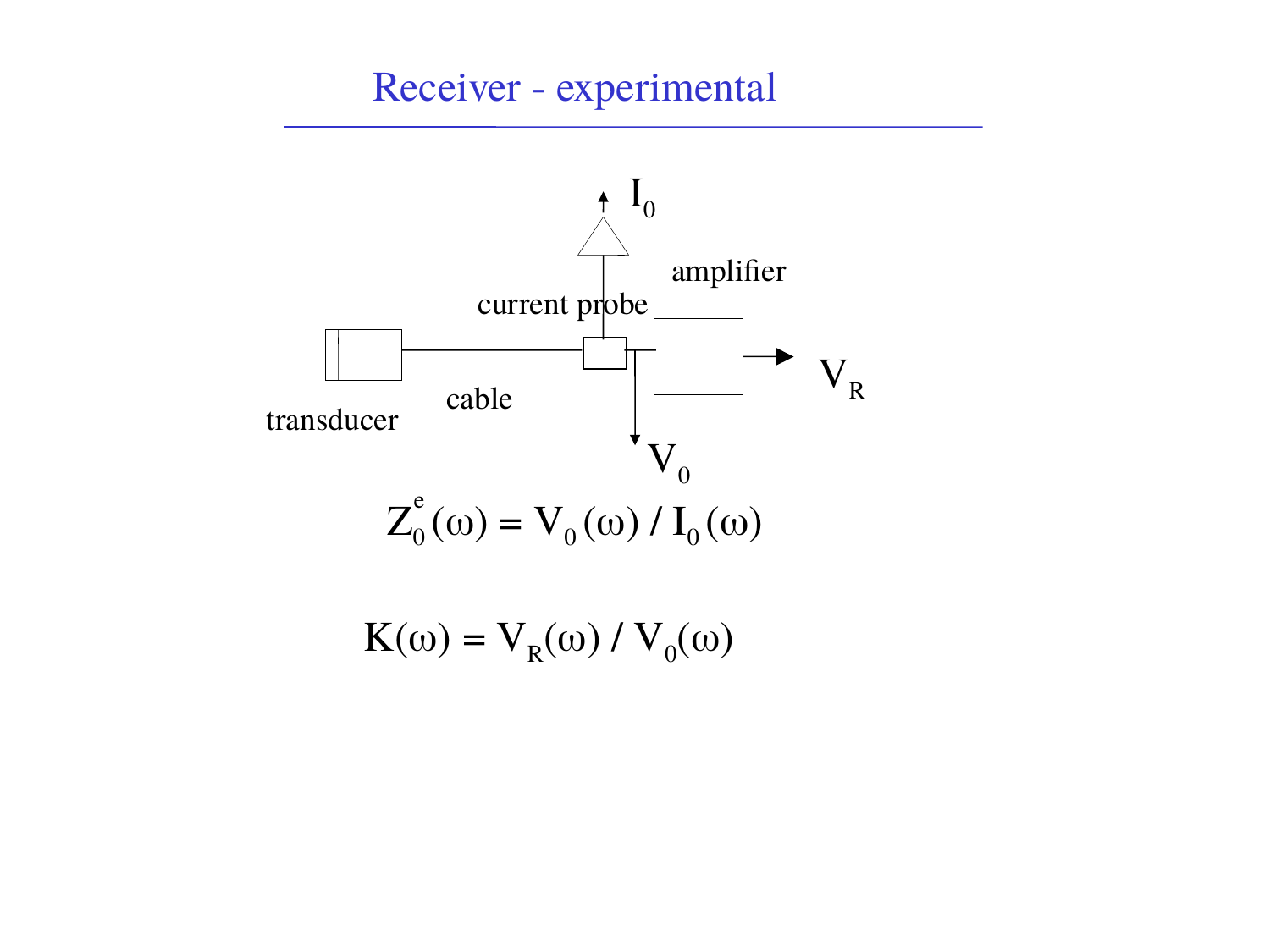

Receiver - experimental

I0

amplifier

current probe

VR

cable
transducer
V0
e
Z0 (ω) = V0 (ω) / I0 (ω)
K(ω) = VR(ω) / V0(ω)